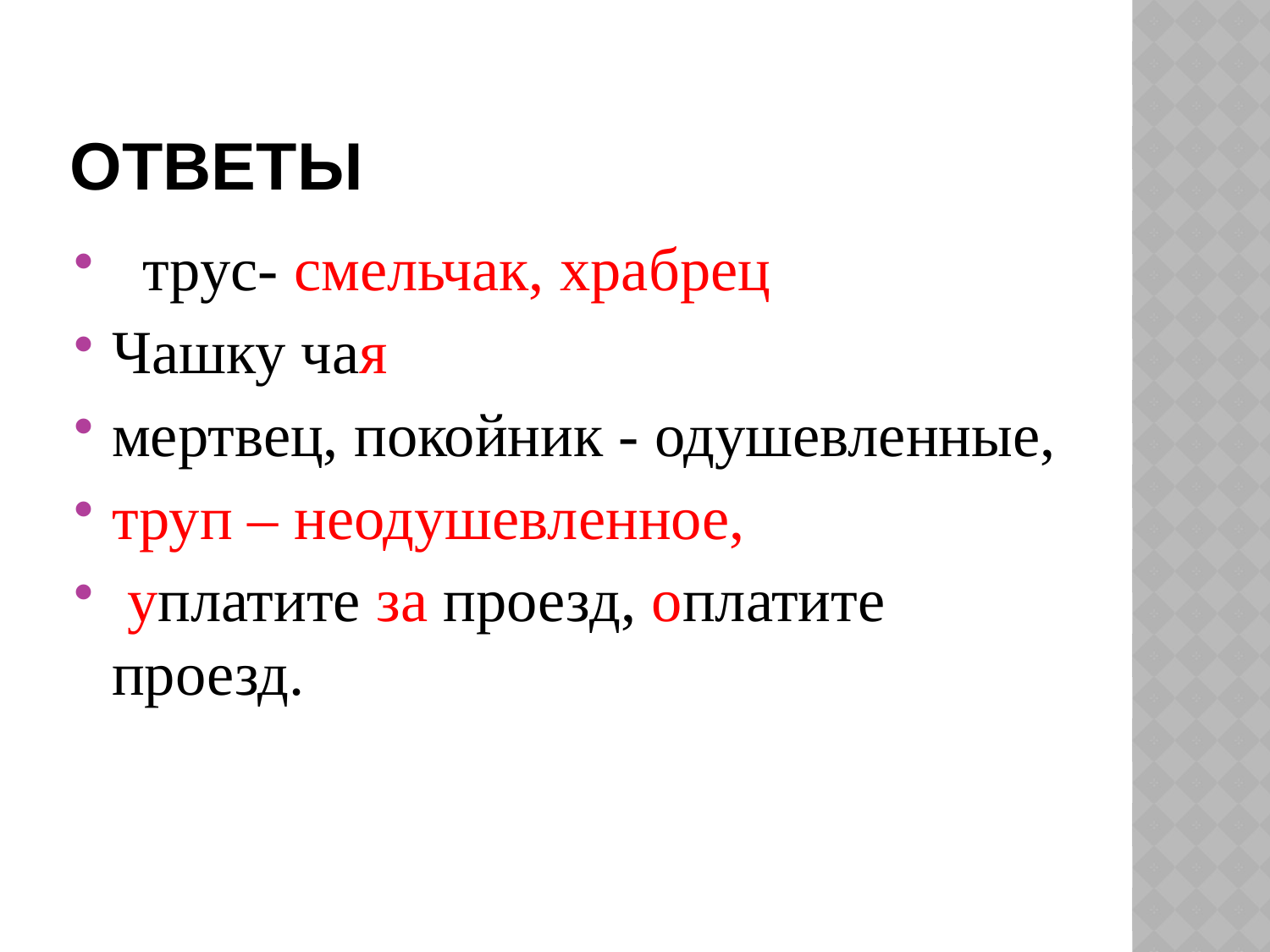

# Ответы
  трус- смельчак, храбрец
Чашку чая
мертвец, покойник - одушевленные,
труп – неодушевленное,
 уплатите за проезд, оплатите проезд.